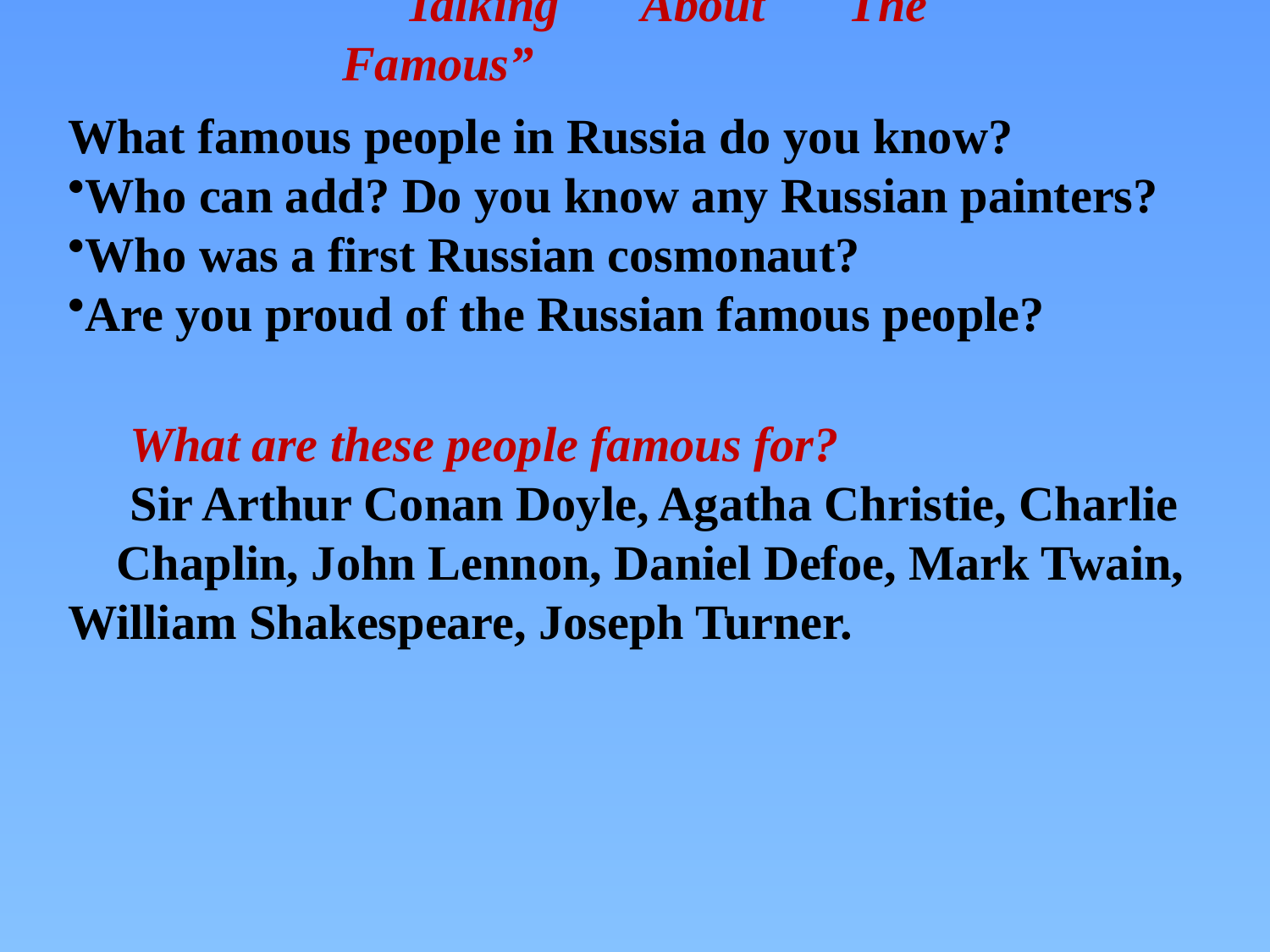

Talking About The Famous”
What famous people in Russia do you know?
Who can add? Do you know any Russian painters?
Who was a first Russian cosmonaut?
Are you proud of the Russian famous people?
What are these people famous for?
Sir Arthur Conan Doyle, Agatha Christie, Charlie      Chaplin, John Lennon, Daniel Defoe, Mark Twain, William Shakespeare, Joseph Turner.